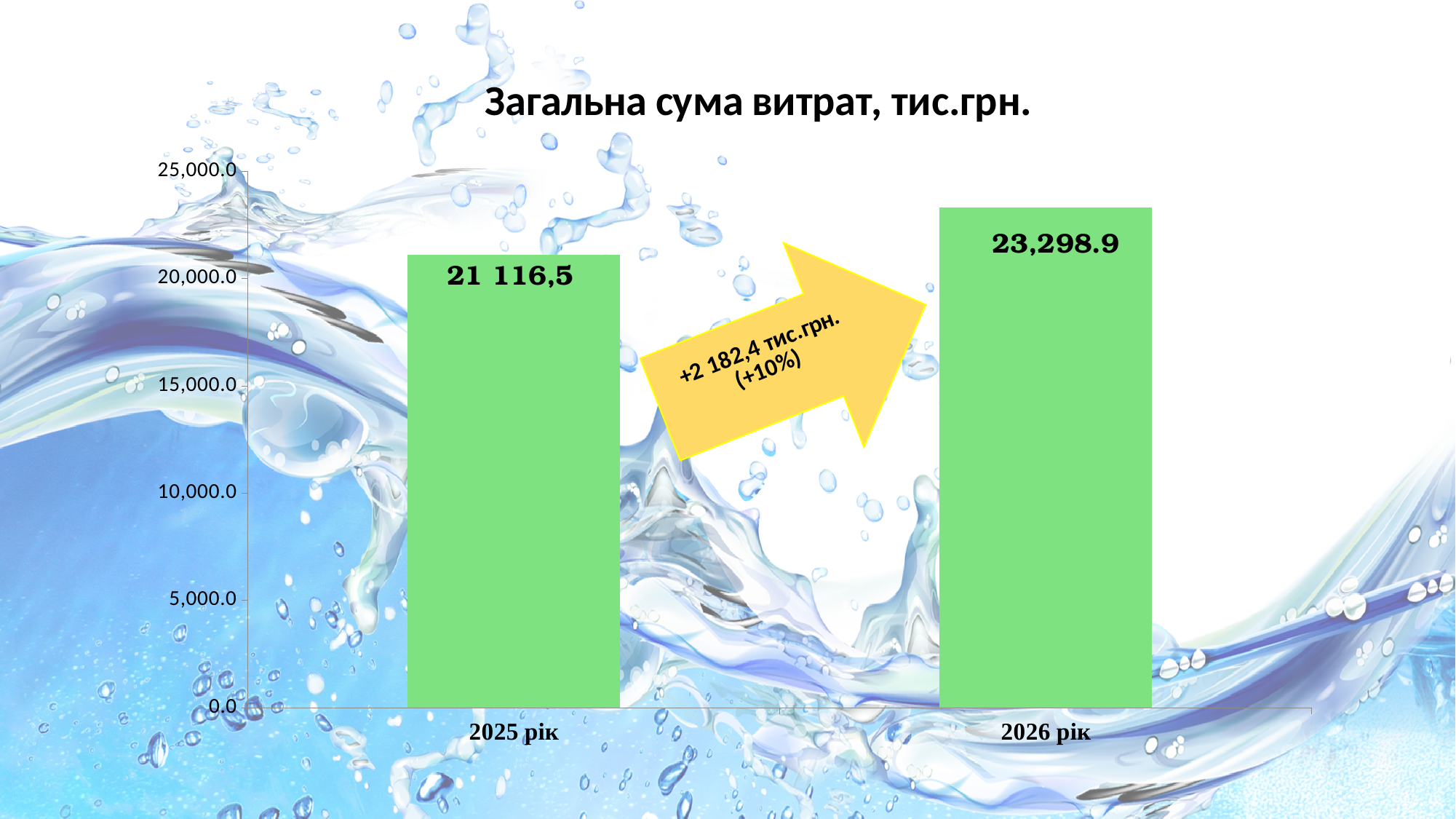

### Chart: Загальна сума витрат, тис.грн.

| Category |  |
|---|---|
| 2025 рік | 21116.5 |
| 2026 рік | 23298.9 |